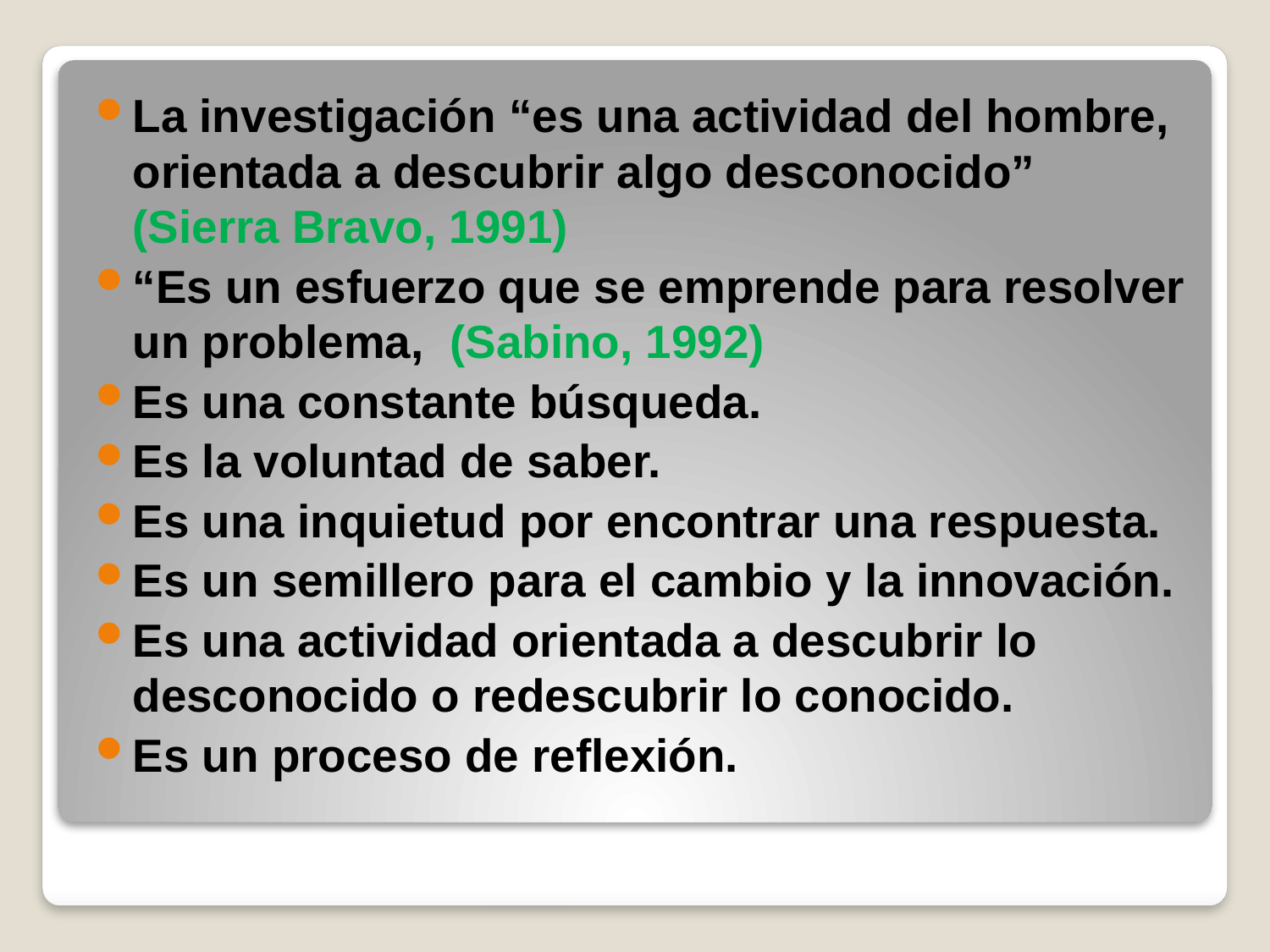

La investigación “es una actividad del hombre, orientada a descubrir algo desconocido” (Sierra Bravo, 1991)
“Es un esfuerzo que se emprende para resolver un problema,  (Sabino, 1992)
Es una constante búsqueda.
Es la voluntad de saber.
Es una inquietud por encontrar una respuesta.
Es un semillero para el cambio y la innovación.
Es una actividad orientada a descubrir lo desconocido o redescubrir lo conocido.
Es un proceso de reflexión.

#